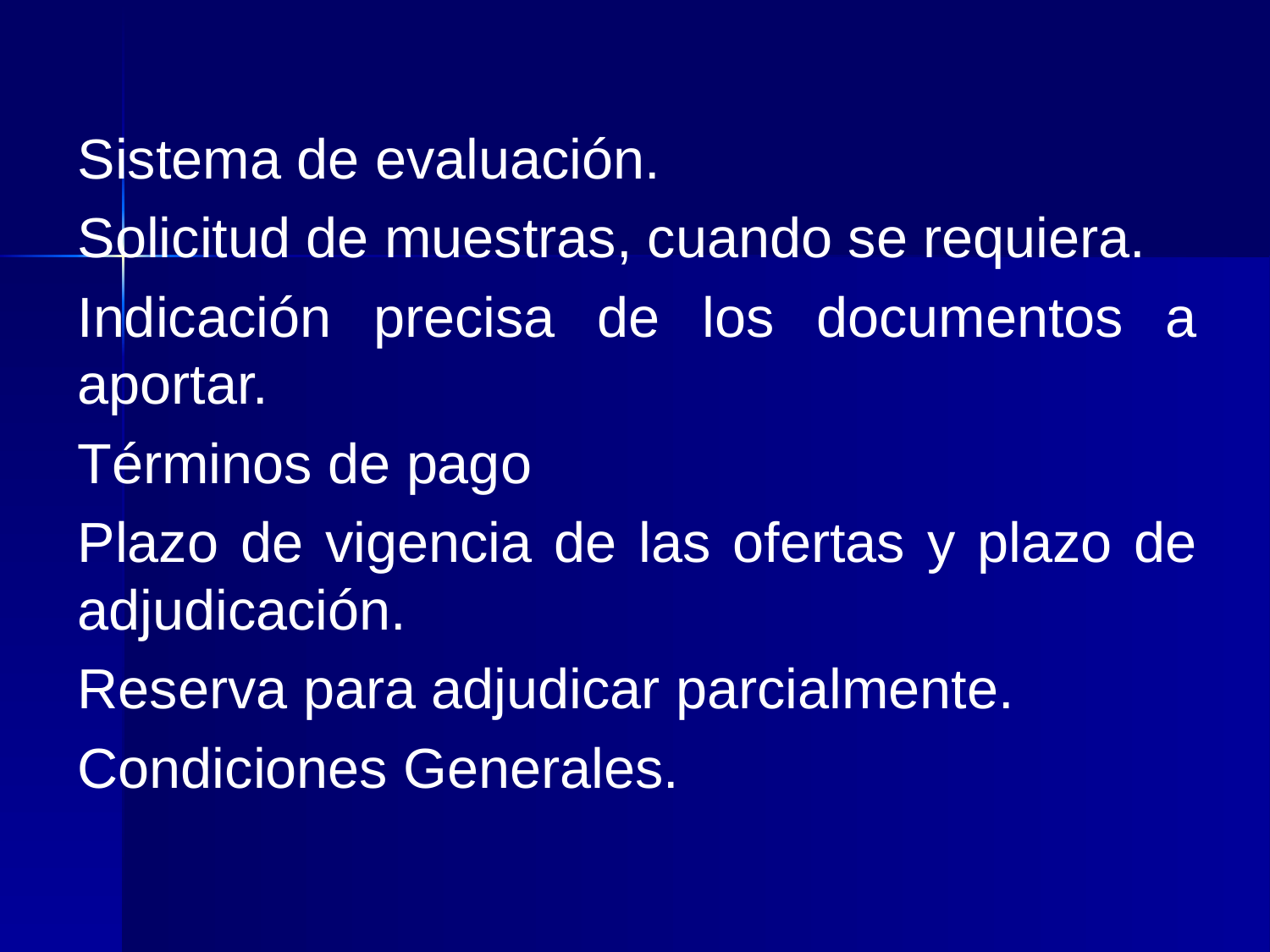

Sistema de evaluación.
Solicitud de muestras, cuando se requiera.
Indicación precisa de los documentos a aportar.
Términos de pago
Plazo de vigencia de las ofertas y plazo de adjudicación.
Reserva para adjudicar parcialmente.
Condiciones Generales.